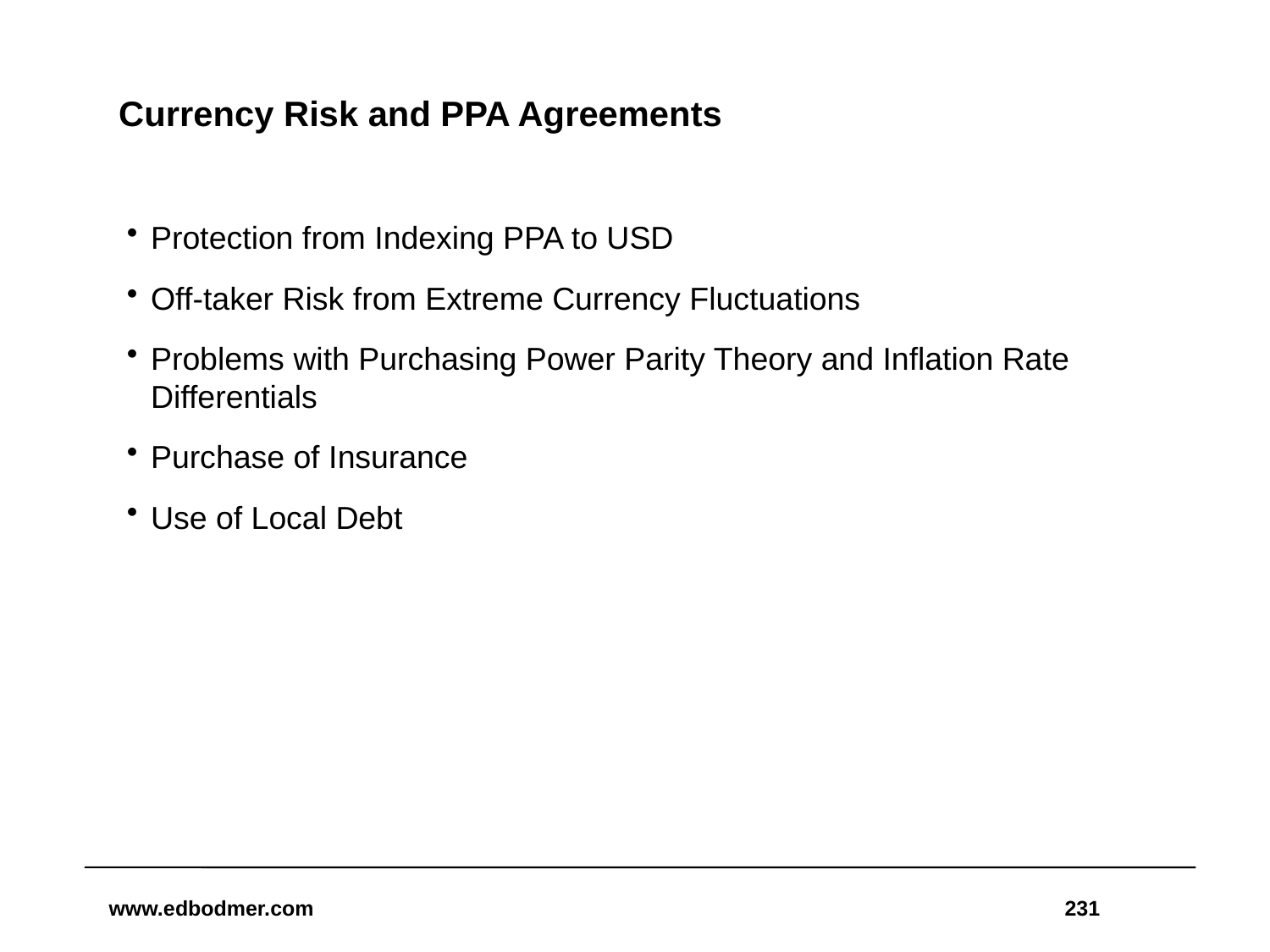

# Currency Risk and PPA Agreements
Protection from Indexing PPA to USD
Off-taker Risk from Extreme Currency Fluctuations
Problems with Purchasing Power Parity Theory and Inflation Rate Differentials
Purchase of Insurance
Use of Local Debt